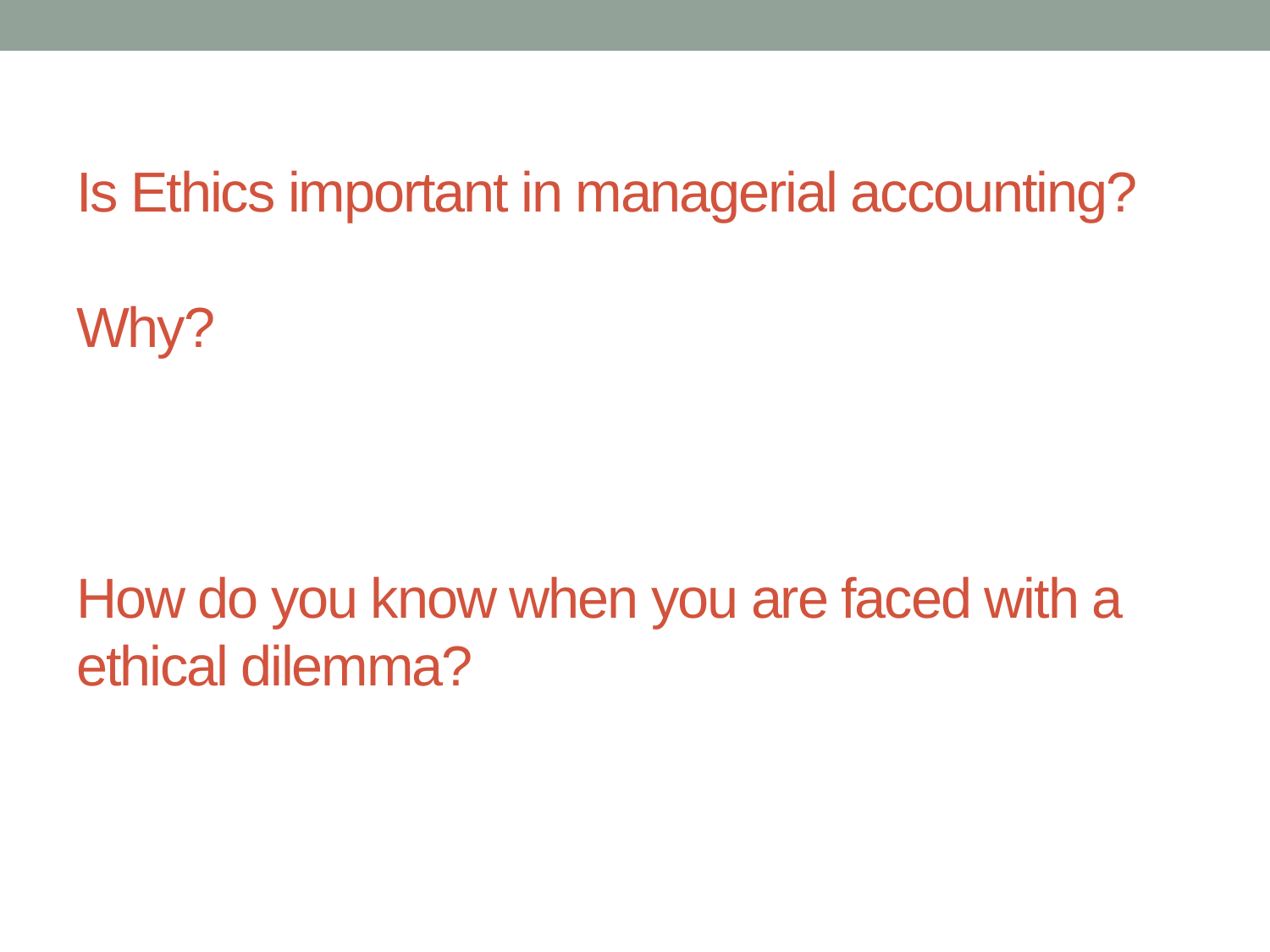

# Is Ethics important in managerial accounting? Why? How do you know when you are faced with a ethical dilemma?